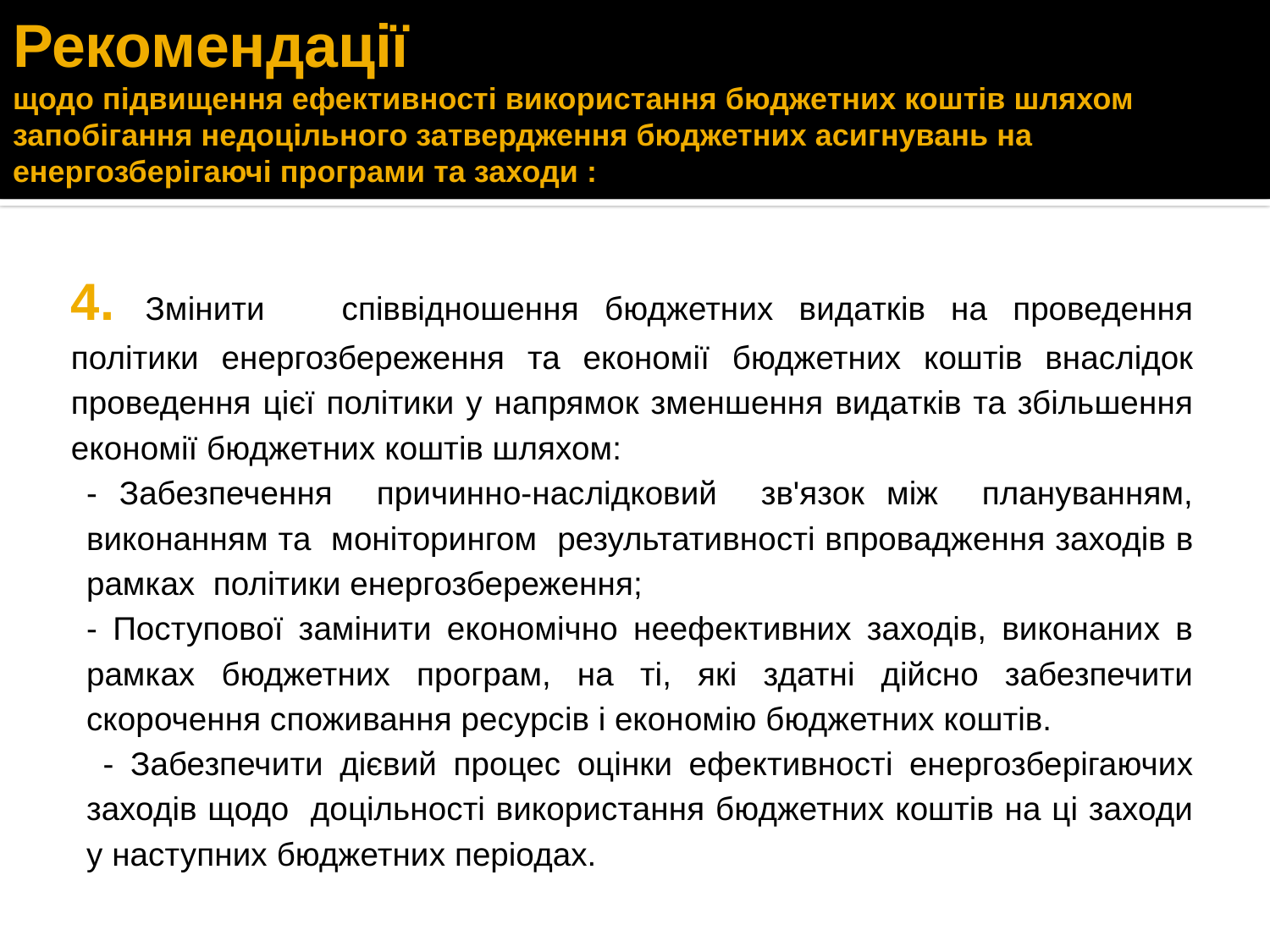

# Рекомендації щодо підвищення ефективності використання бюджетних коштів шляхом запобігання недоцільного затвердження бюджетних асигнувань на енергозберігаючі програми та заходи :
4. Змінити   співвідношення бюджетних видатків на проведення політики енергозбереження та економії бюджетних коштів внаслідок проведення цієї політики у напрямок зменшення видатків та збільшення економії бюджетних коштів шляхом:
- Забезпечення  причинно-наслідковий  зв'язок між  плануванням, виконанням та  моніторингом  результативності впровадження заходів в рамках  політики енергозбереження;
- Поступової замінити економічно неефективних заходів, виконаних в рамках бюджетних програм, на ті, які здатні дійсно забезпечити скорочення споживання ресурсів і економію бюджетних коштів.
 - Забезпечити дієвий процес оцінки ефективності енергозберігаючих заходів щодо  доцільності використання бюджетних коштів на ці заходи у наступних бюджетних періодах.